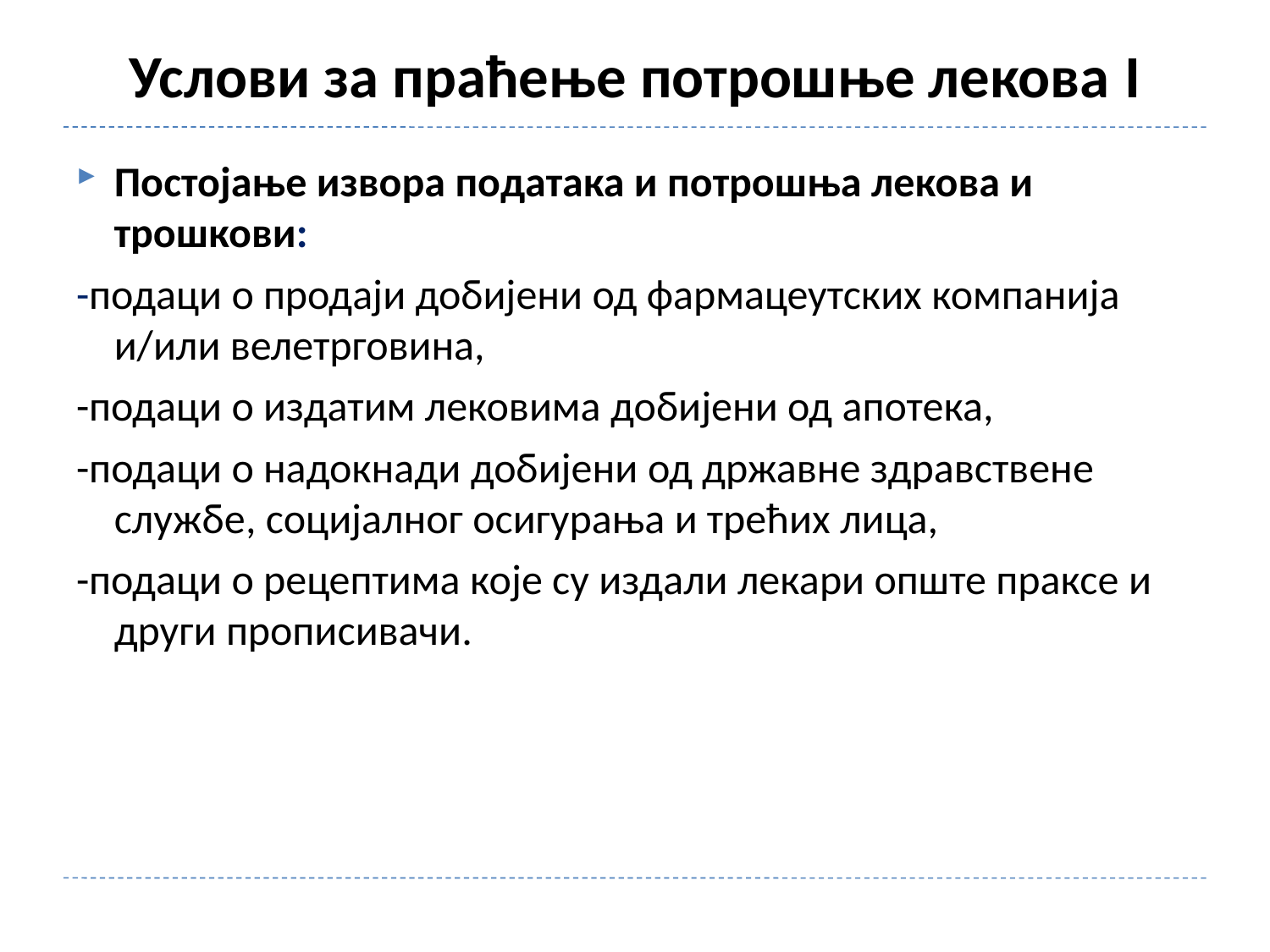

# Услови за праћење потрошње лекова I
Постојање извора података и потрошња лекова и трошкови:
-подаци о продаји добијени од фармацеутских компанија и/или велетрговина,
-подаци о издатим лековима добијени од апотека,
-подаци о надокнади добијени од државне здравствене службе, социјалног осигурања и трећих лица,
-подаци о рецептима које су издали лекари опште праксе и други прописивачи.